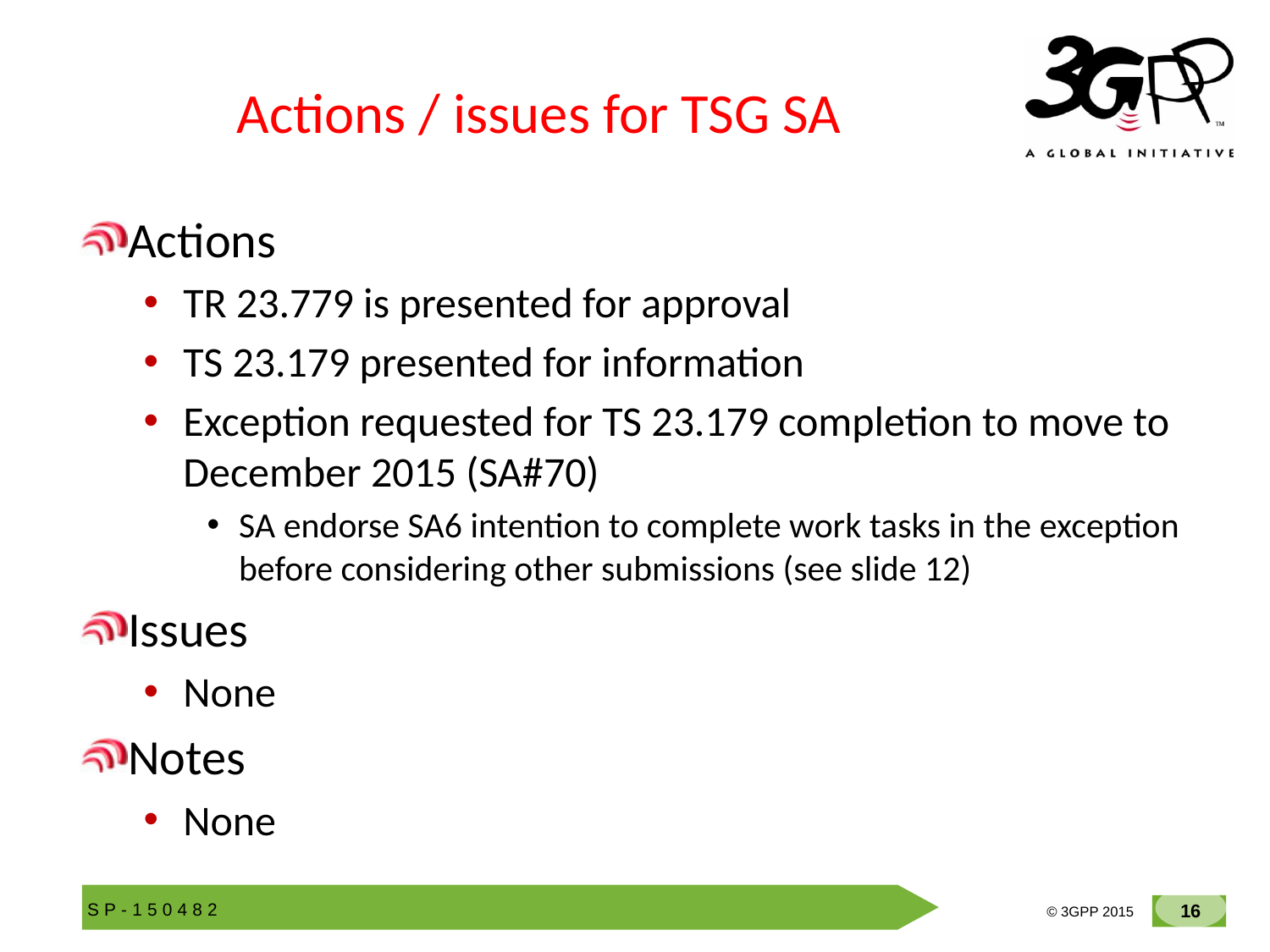

# Actions / issues for TSG SA
Actions
TR 23.779 is presented for approval
TS 23.179 presented for information
Exception requested for TS 23.179 completion to move to December 2015 (SA#70)
SA endorse SA6 intention to complete work tasks in the exception before considering other submissions (see slide 12)
Issues
None
Notes
None